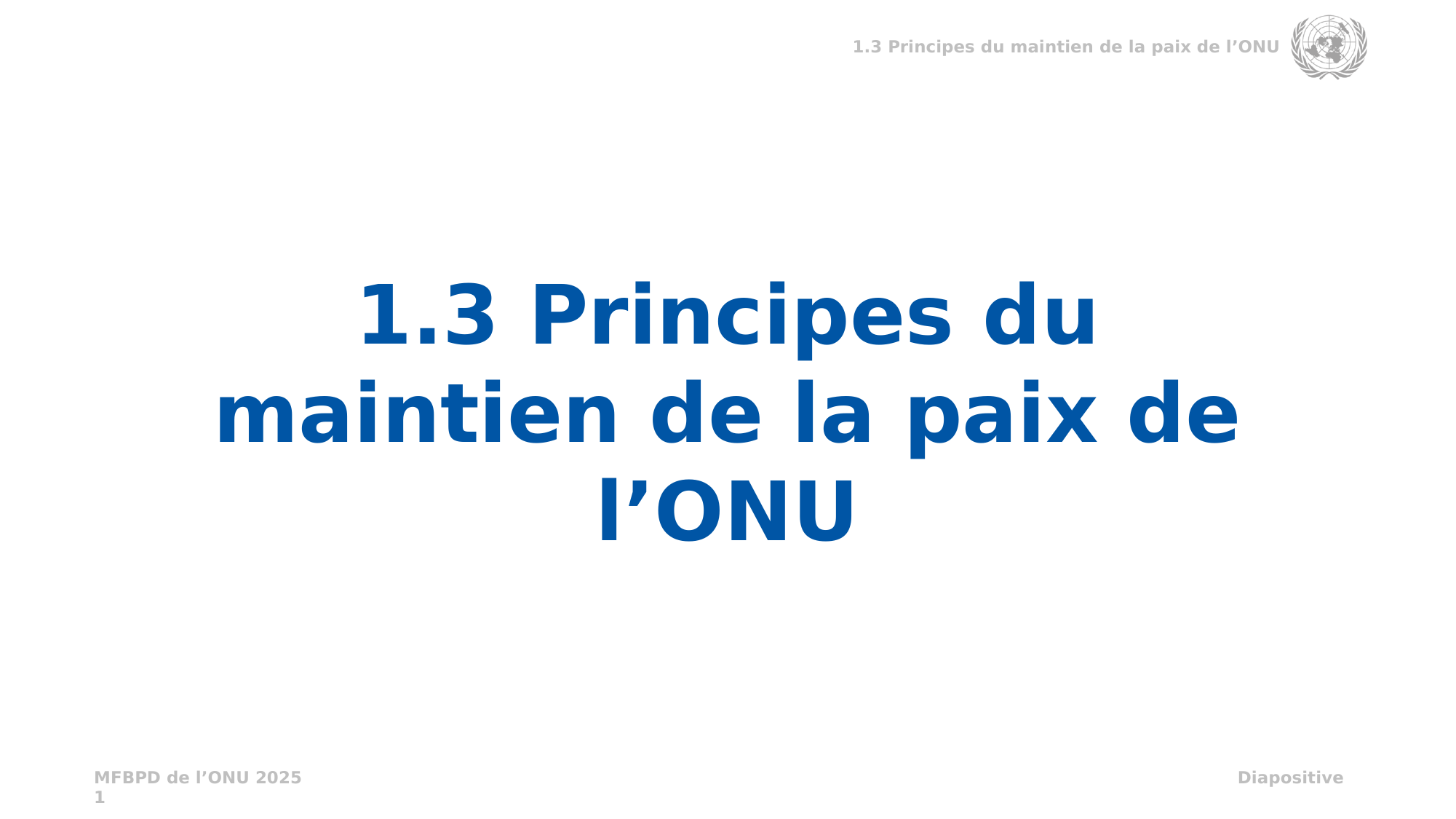

1.3 Principes du maintien de la paix de l’ONU